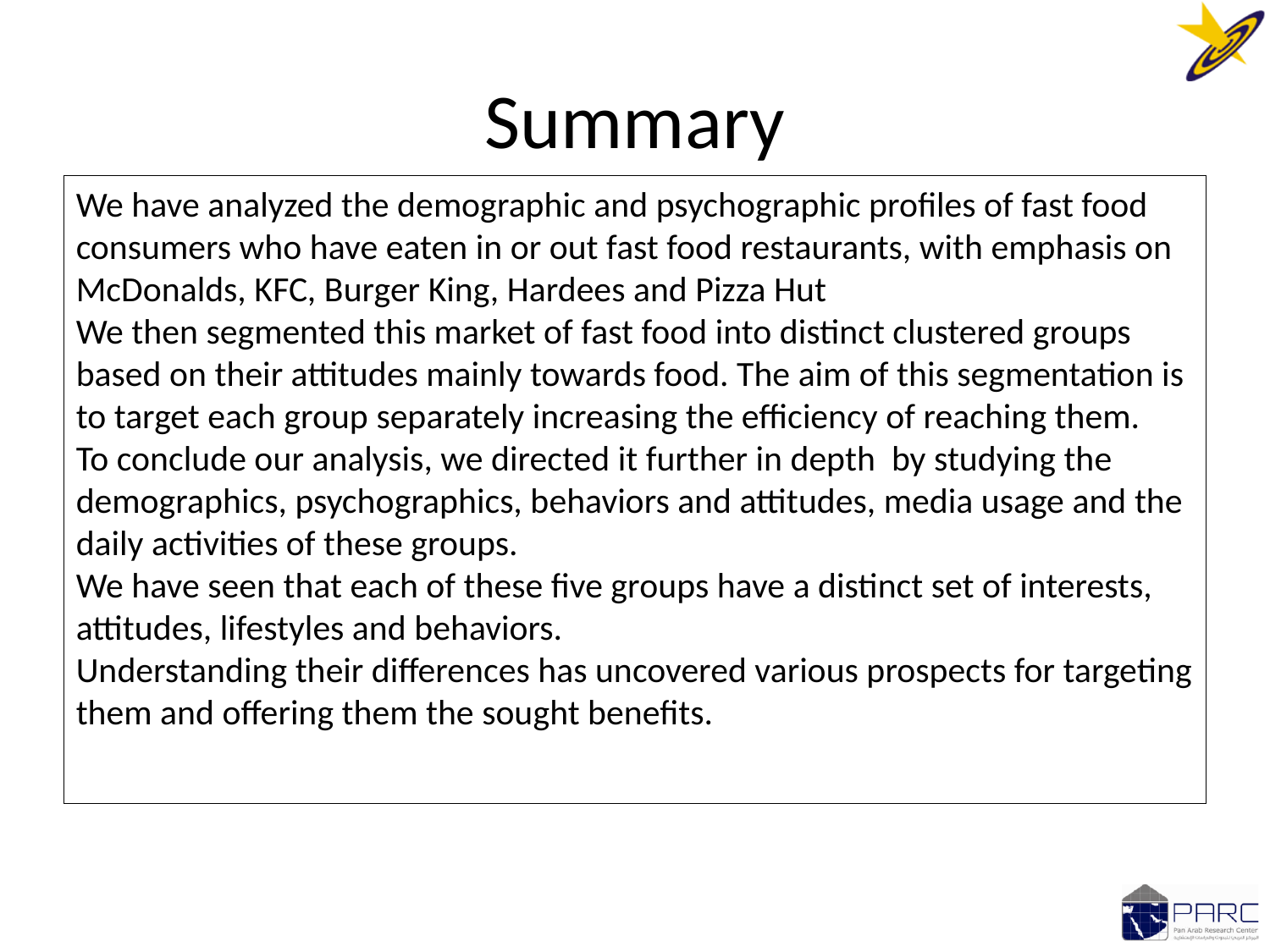

Summary
We have analyzed the demographic and psychographic profiles of fast food consumers who have eaten in or out fast food restaurants, with emphasis on McDonalds, KFC, Burger King, Hardees and Pizza Hut
We then segmented this market of fast food into distinct clustered groups based on their attitudes mainly towards food. The aim of this segmentation is to target each group separately increasing the efficiency of reaching them.
To conclude our analysis, we directed it further in depth  by studying the demographics, psychographics, behaviors and attitudes, media usage and the daily activities of these groups.
We have seen that each of these five groups have a distinct set of interests, attitudes, lifestyles and behaviors.
Understanding their differences has uncovered various prospects for targeting them and offering them the sought benefits.